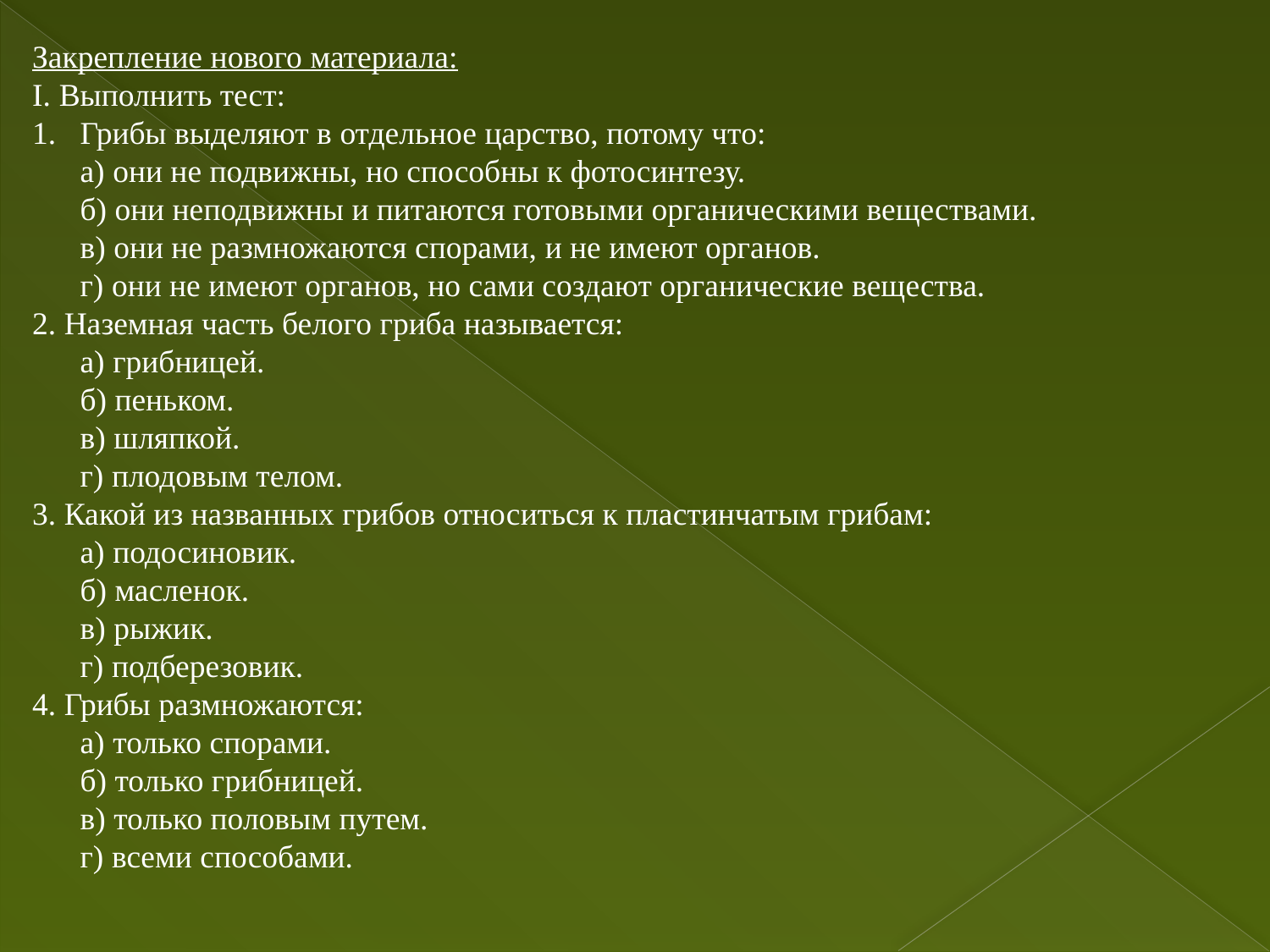

Закрепление нового материала:
I. Выполнить тест:
Грибы выделяют в отдельное царство, потому что:
	а) они не подвижны, но способны к фотосинтезу.
	б) они неподвижны и питаются готовыми органическими веществами.
	в) они не размножаются спорами, и не имеют органов.
	г) они не имеют органов, но сами создают органические вещества.
2. Наземная часть белого гриба называется:
	а) грибницей.
	б) пеньком.
	в) шляпкой.
	г) плодовым телом.
3. Какой из названных грибов относиться к пластинчатым грибам:
	а) подосиновик.
	б) масленок.
	в) рыжик.
	г) подберезовик.
4. Грибы размножаются:
	а) только спорами.
	б) только грибницей.
	в) только половым путем.
	г) всеми способами.